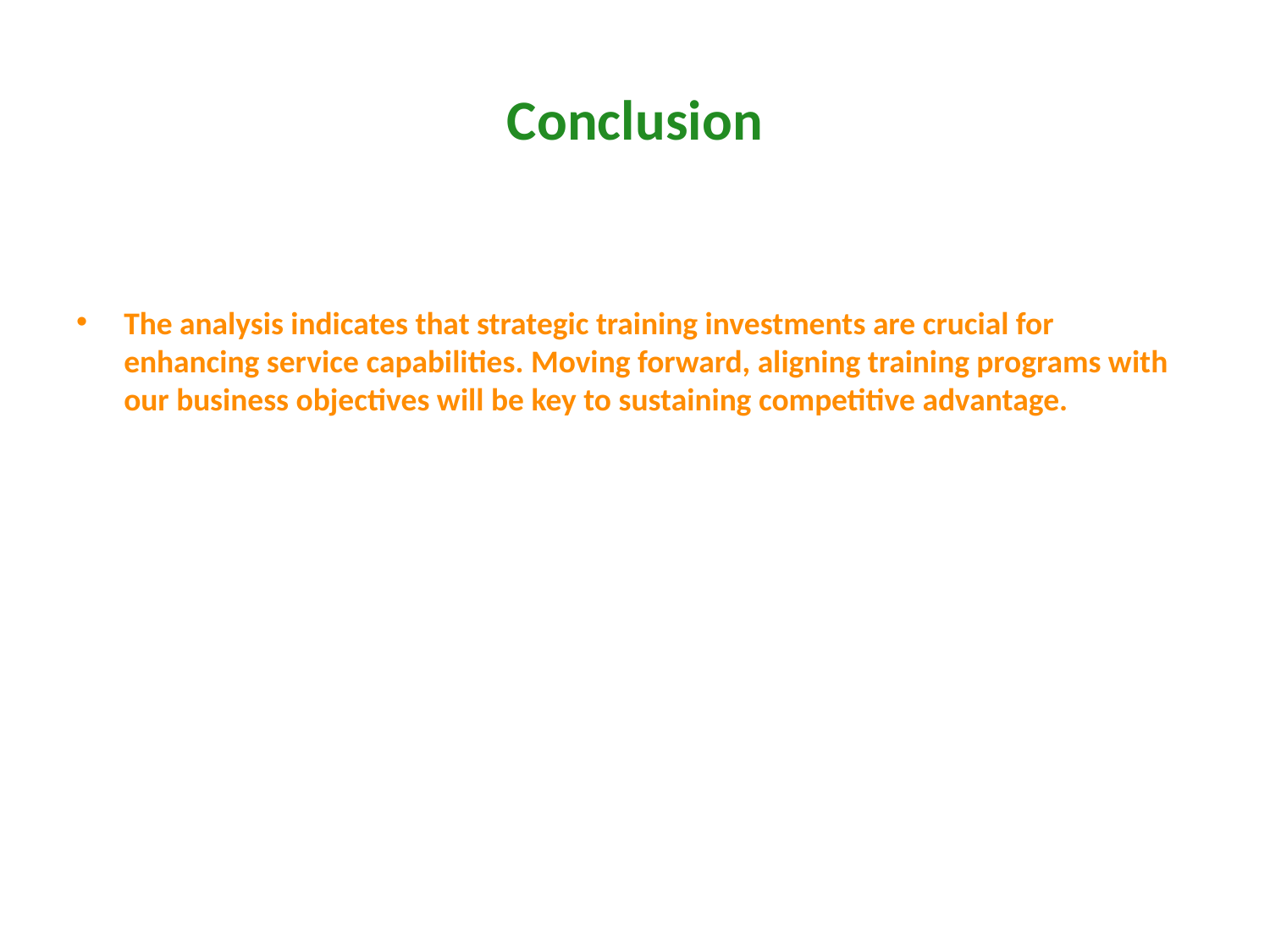

# Conclusion

The analysis indicates that strategic training investments are crucial for enhancing service capabilities. Moving forward, aligning training programs with our business objectives will be key to sustaining competitive advantage.